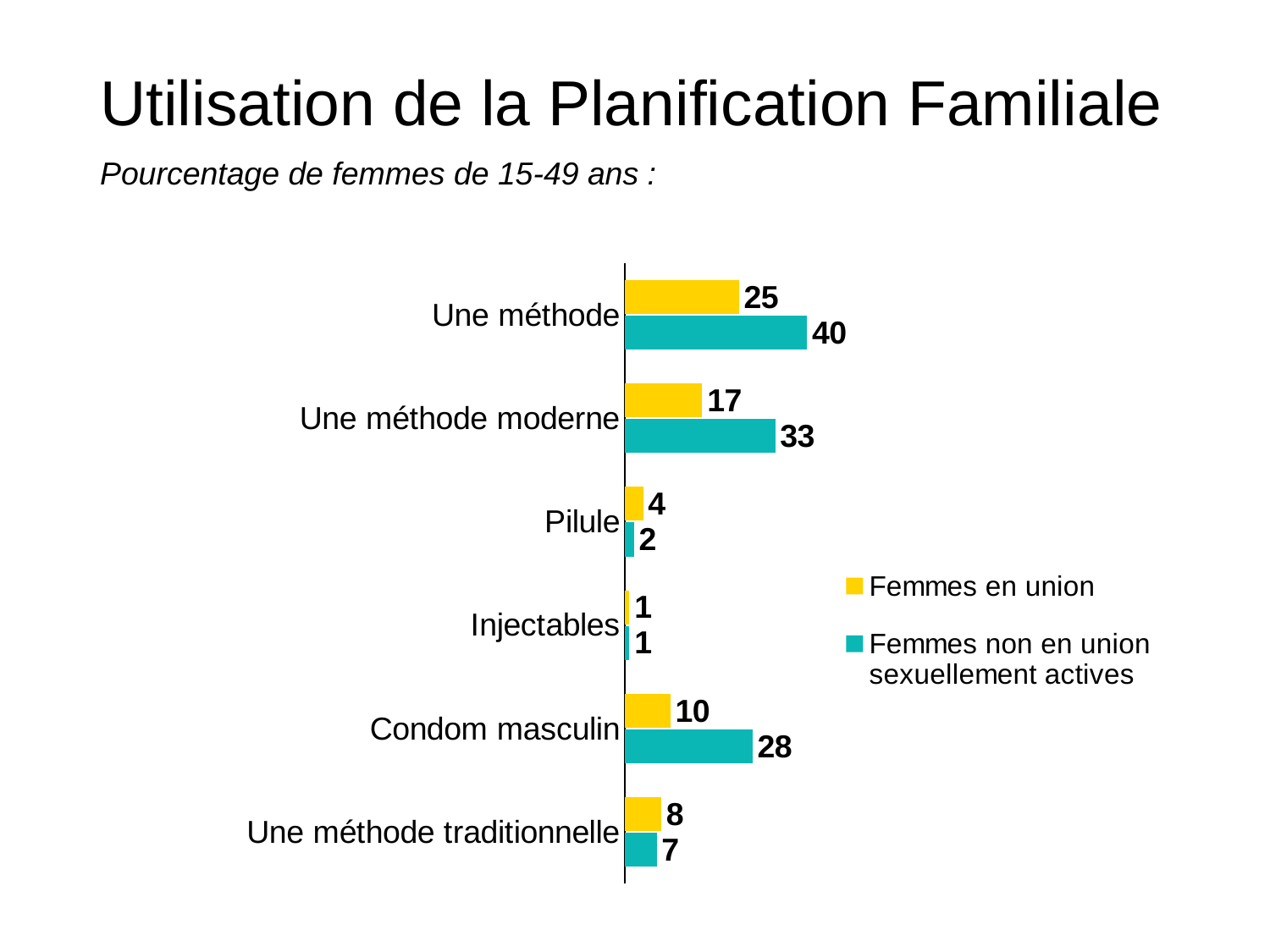

# Utilisation de la Planification Familiale
Pourcentage de femmes de 15-49 ans :

### Chart

| Category | Femmes non en union sexuellement actives | Femmes en union |
|---|---|---|
| Une méthode traditionnelle | 7.0 | 8.0 |
| Condom masculin | 28.0 | 10.0 |
| Injectables | 1.0 | 1.0 |
| Pilule | 2.0 | 4.0 |
| Une méthode moderne | 33.0 | 17.0 |
| Une méthode | 40.0 | 25.0 |